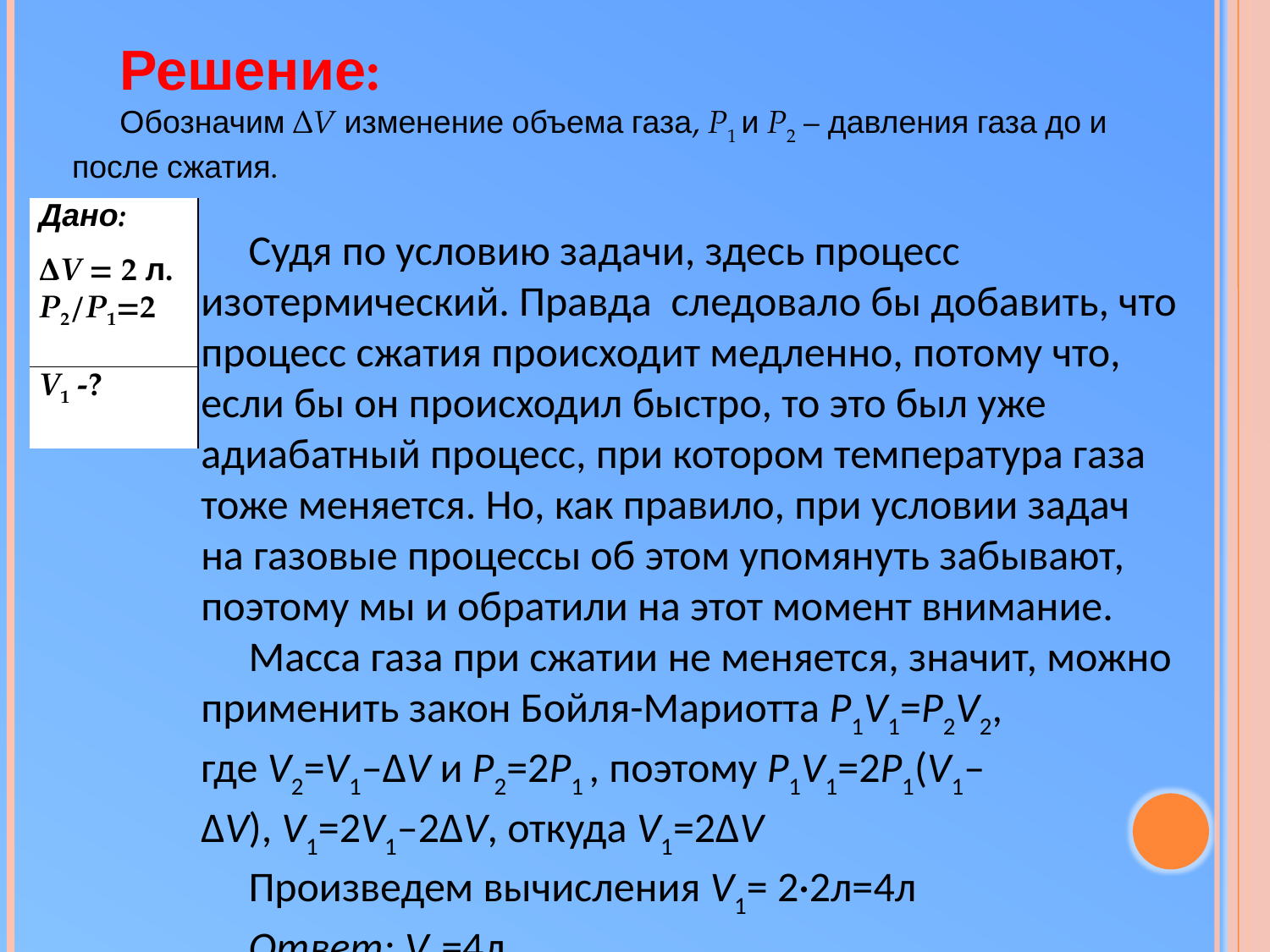

Решение:
Обозначим ΔV изменение объема газа, P1 и P2 – давления газа до и после сжатия.

Судя по условию задачи, здесь процесс изотермический. Правда  следовало бы добавить, что процесс сжатия происходит медленно, потому что, если бы он происходил быстро, то это был уже адиабатный процесс, при котором температура газа тоже меняется. Но, как правило, при условии задач на газовые процессы об этом упомянуть забывают, поэтому мы и обратили на этот момент внимание.
Масса газа при сжатии не меняется, значит, можно применить закон Бойля-Мариотта Р1V1=P2V2, где V2=V1–ΔV и P2=2P1 , поэтому P1V1=2P1(V1–ΔV), V1=2V1–2ΔV, откуда V1=2ΔV
Произведем вычисления V1= 2·2л=4л
Ответ: V1=4л
| Дано: ΔV = 2 л. P2/P1=2 |
| --- |
| V1 -? |